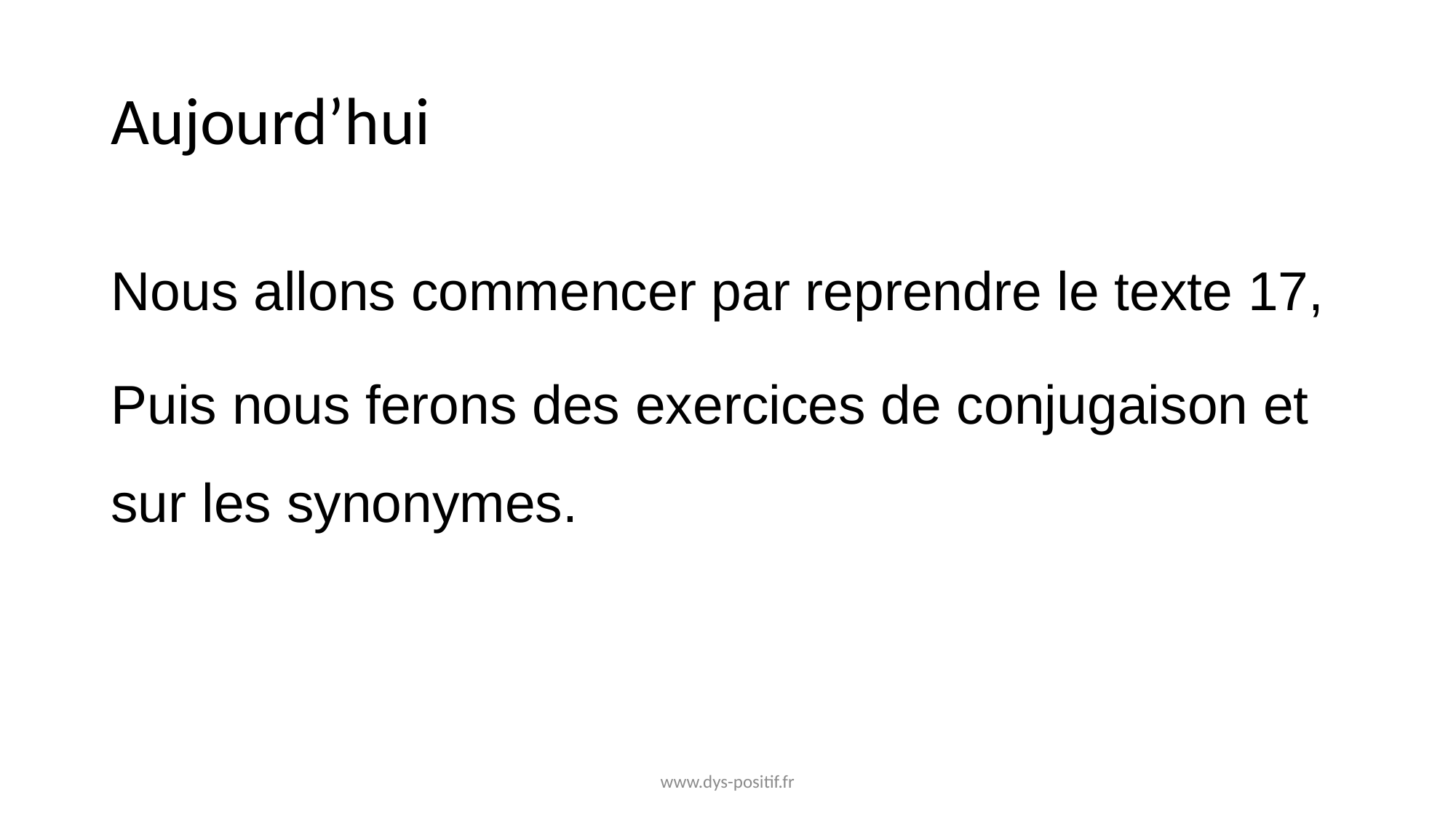

# Aujourd’hui
Nous allons commencer par reprendre le texte 17,
Puis nous ferons des exercices de conjugaison et sur les synonymes.
www.dys-positif.fr